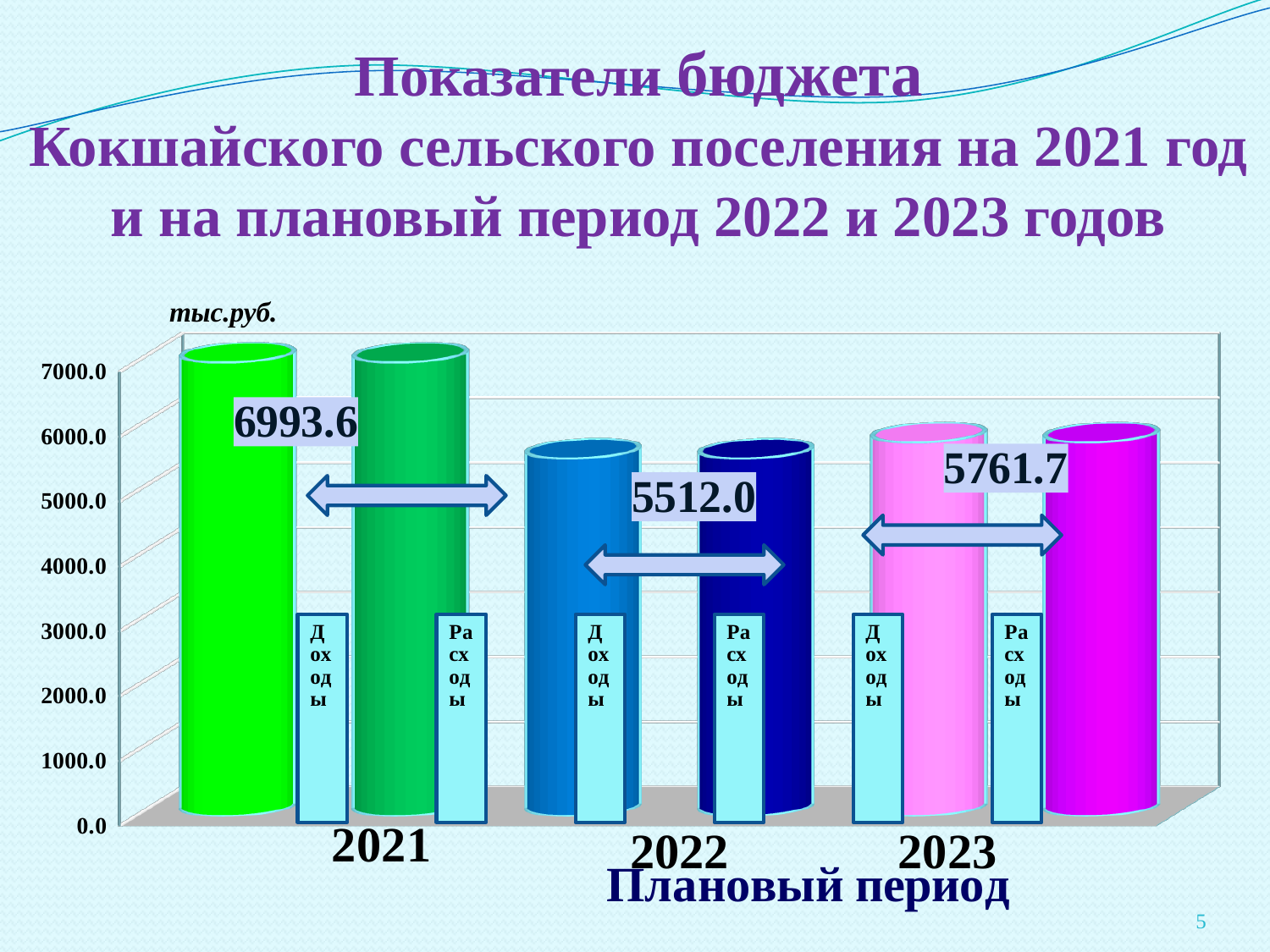

# Показатели бюджета Кокшайского сельского поселения на 2021 год и на плановый период 2022 и 2023 годов

[unsupported chart]

тыс.руб.

2022
2023
5